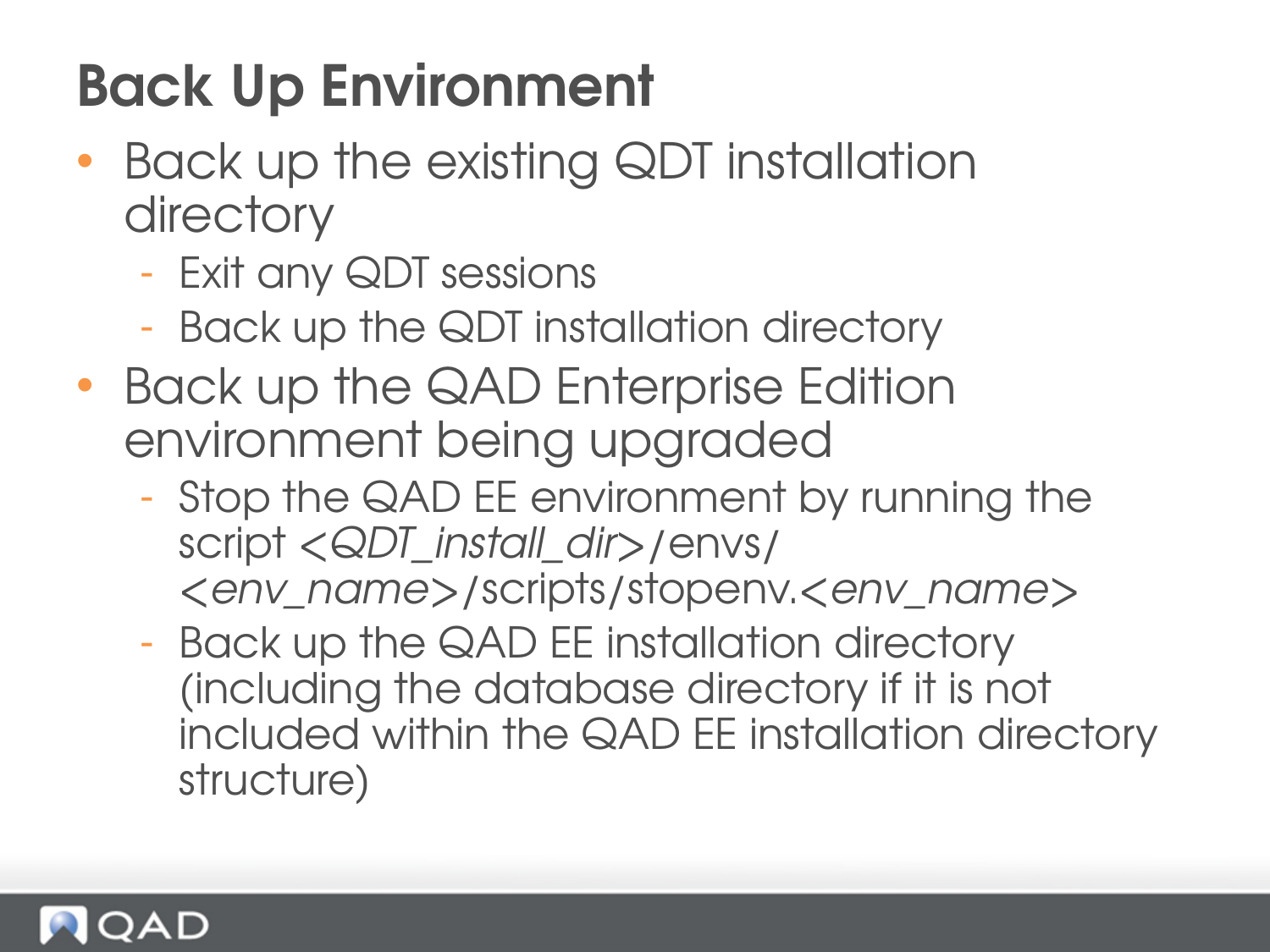

# Back Up Environment
Back up the existing QDT installation directory
Exit any QDT sessions
Back up the QDT installation directory
Back up the QAD Enterprise Edition environment being upgraded
Stop the QAD EE environment by running the script <QDT_install_dir>/envs/
<env_name>/scripts/stopenv.<env_name>
Back up the QAD EE installation directory (including the database directory if it is not included within the QAD EE installation directory structure)